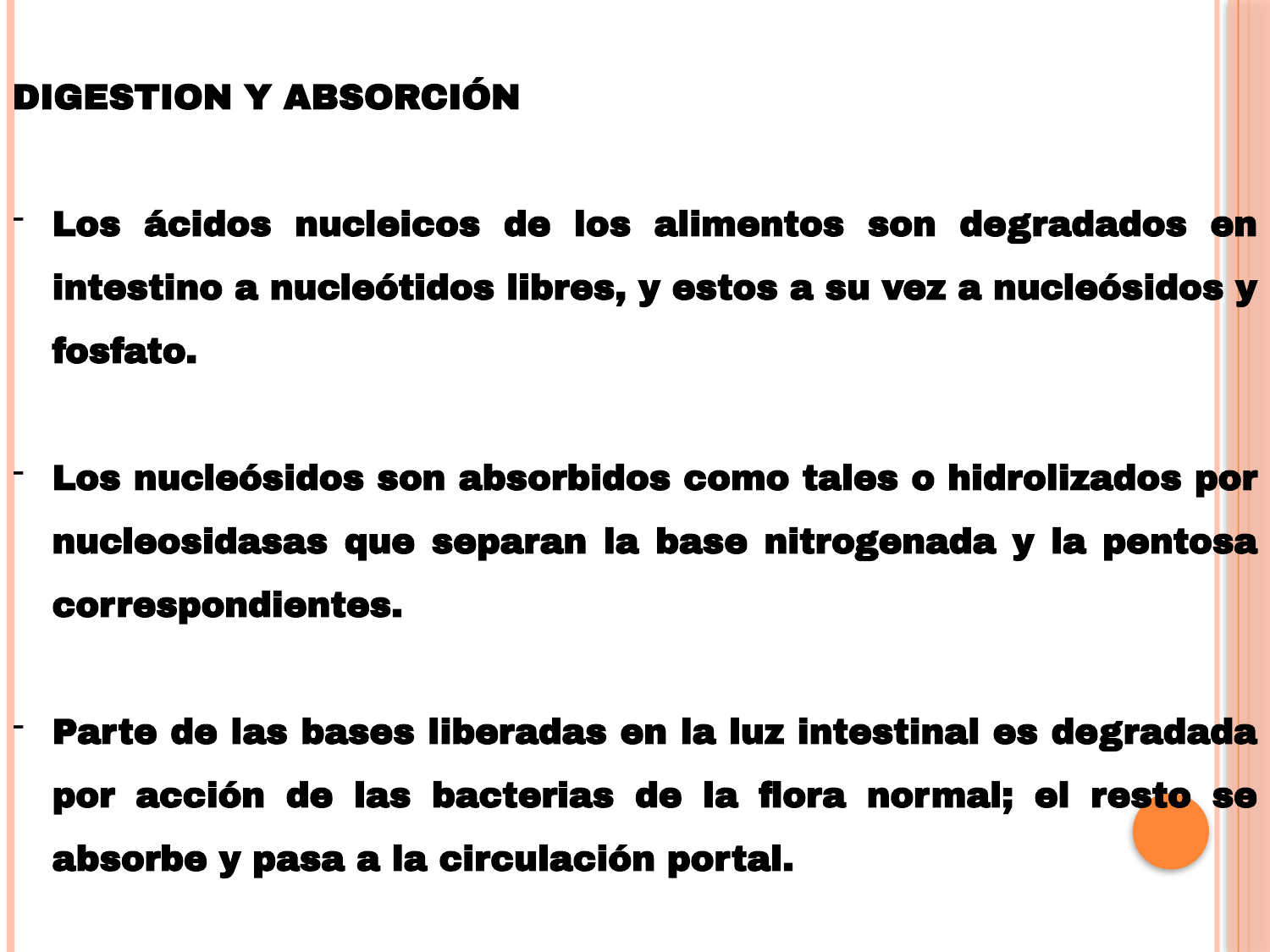

DIGESTION Y ABSORCIÓN

Los ácidos nucleicos de los alimentos son degradados en intestino a nucleótidos libres, y estos a su vez a nucleósidos y fosfato.

Los nucleósidos son absorbidos como tales o hidrolizados por nucleosidasas que separan la base nitrogenada y la pentosa correspondientes.

Parte de las bases liberadas en la luz intestinal es degradada por acción de las bacterias de la flora normal; el resto se absorbe y pasa a la circulación portal.